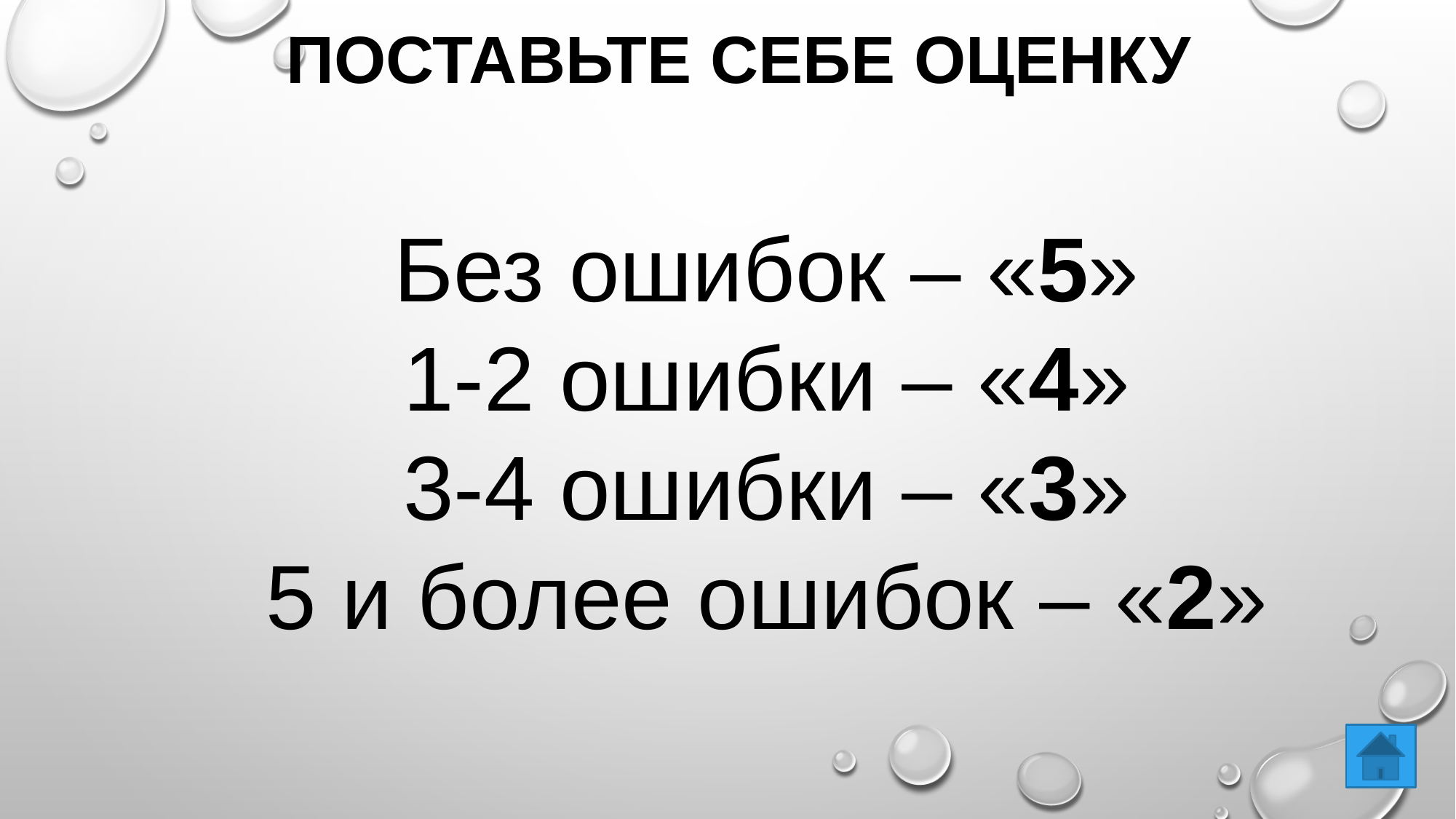

# Поставьте себе оценку
Без ошибок – «5»
1-2 ошибки – «4»
3-4 ошибки – «3»
5 и более ошибок – «2»